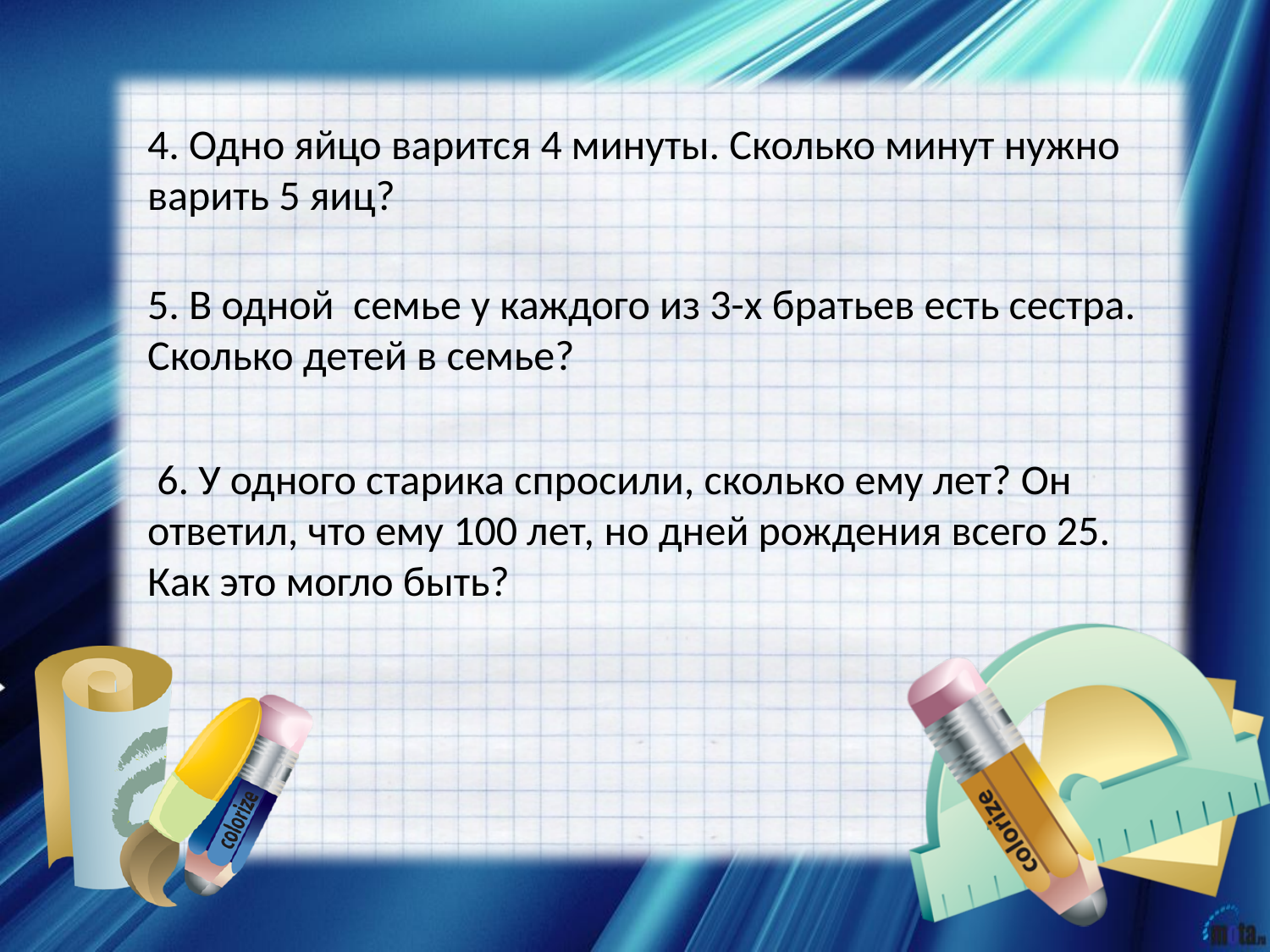

4. Одно яйцо варится 4 минуты. Сколько минут нужно варить 5 яиц?
5. В одной  семье у каждого из 3-х братьев есть сестра. Сколько детей в семье?
 6. У одного старика спросили, сколько ему лет? Он ответил, что ему 100 лет, но дней рождения всего 25. Как это могло быть?